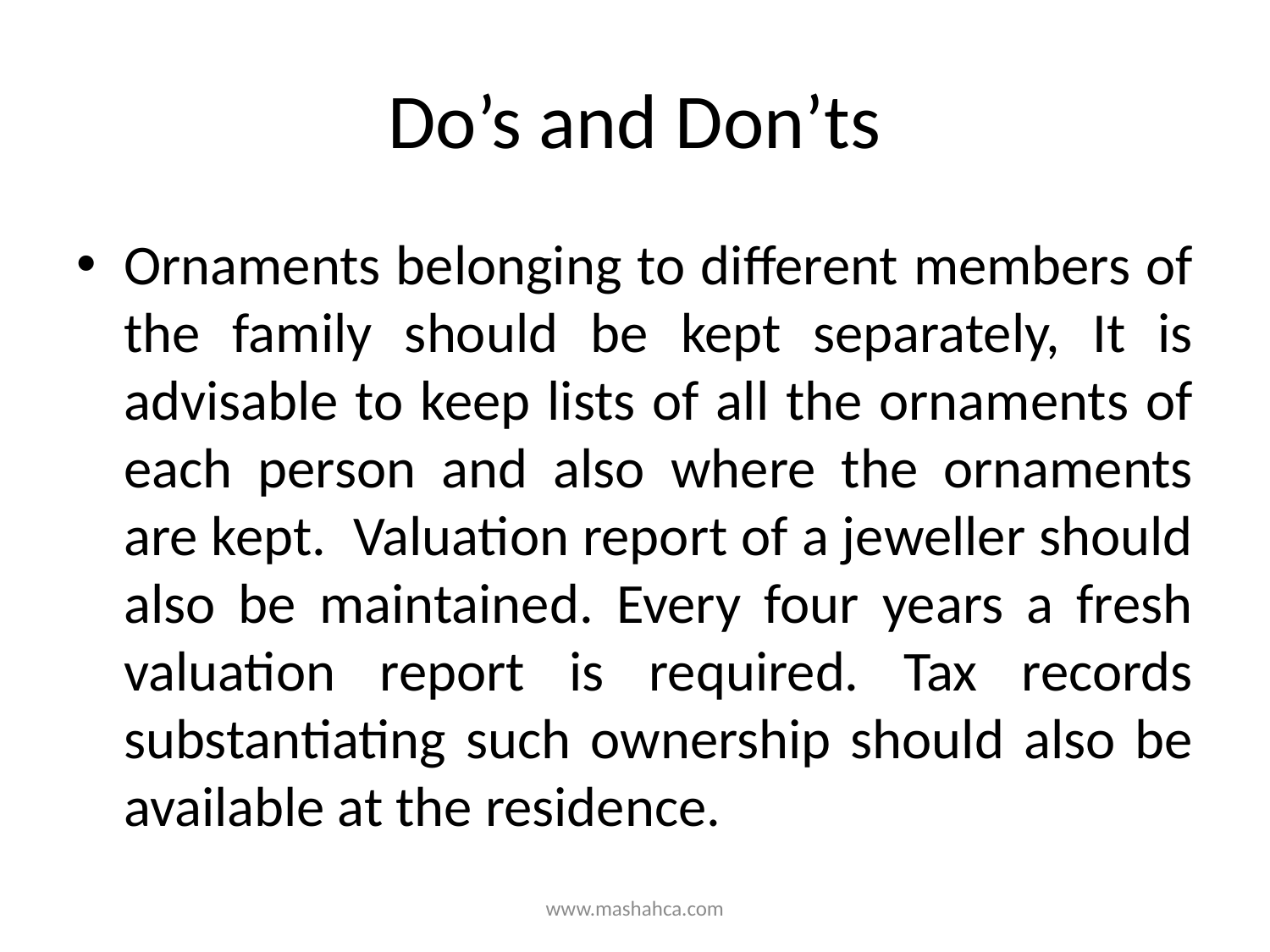

# Do’s and Don’ts
Ornaments belonging to different members of the family should be kept separately, It is advisable to keep lists of all the ornaments of each person and also where the ornaments are kept.  Valuation report of a jeweller should also be maintained. Every four years a fresh valuation report is required. Tax records substantiating such ownership should also be available at the residence.
www.mashahca.com